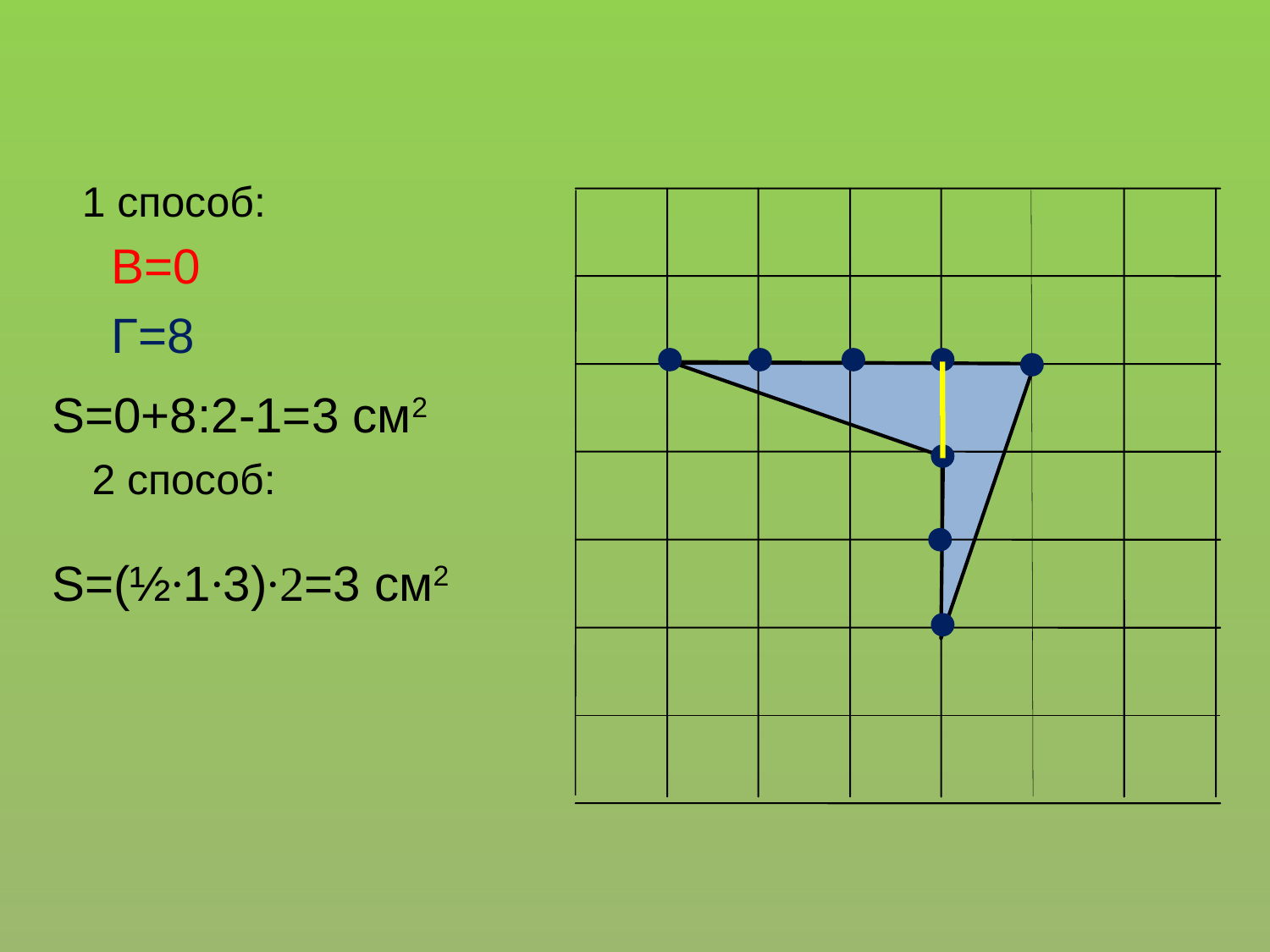

1 способ:

В=0

Г=8

S=0+8:2-1=3 см2
2 способ:

S=(½∙1∙3)∙2=3 см2